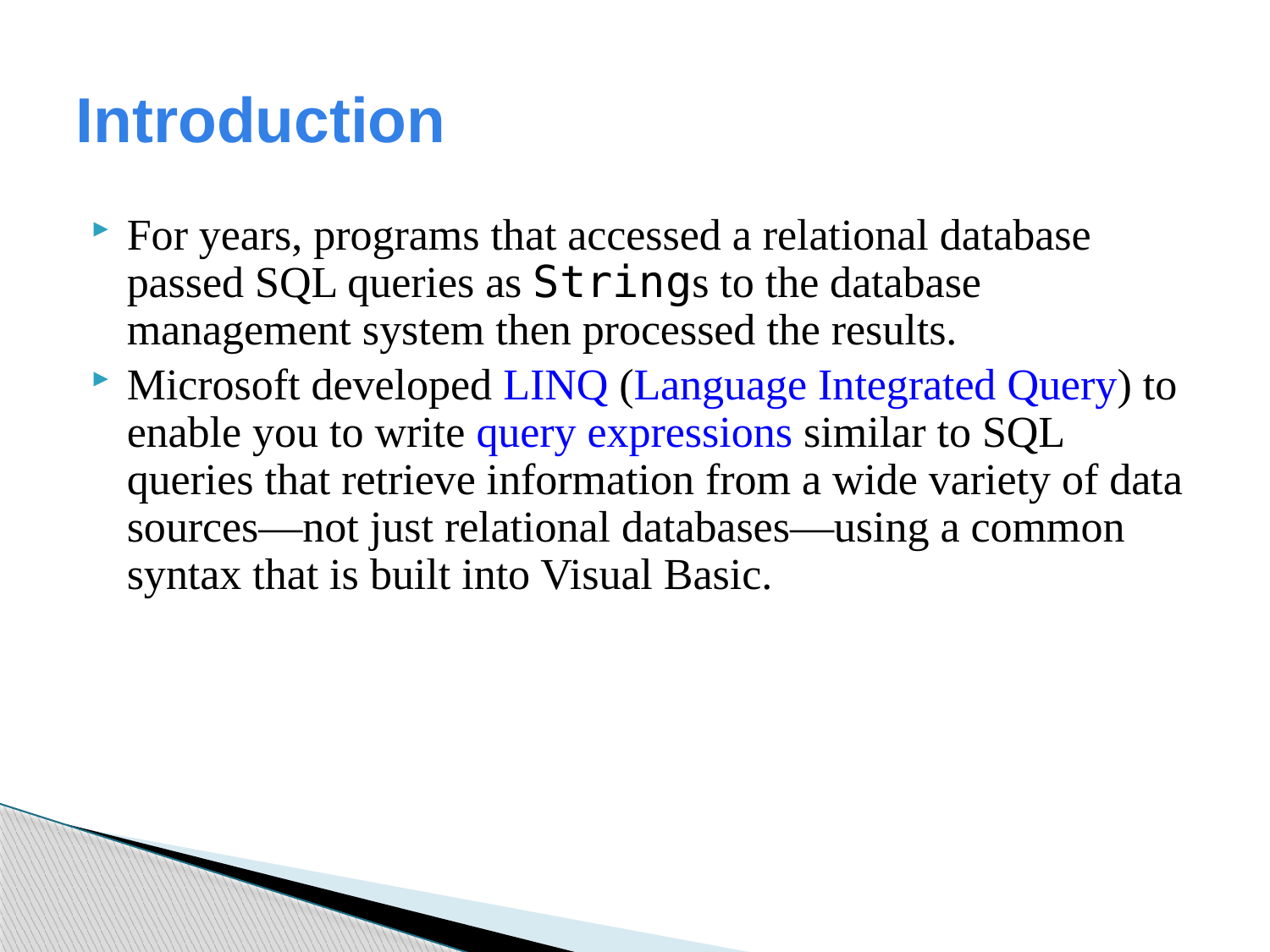

# Introduction
For years, programs that accessed a relational database passed SQL queries as Strings to the database management system then processed the results.
Microsoft developed LINQ (Language Integrated Query) to enable you to write query expressions similar to SQL queries that retrieve information from a wide variety of data sources—not just relational databases—using a common syntax that is built into Visual Basic.